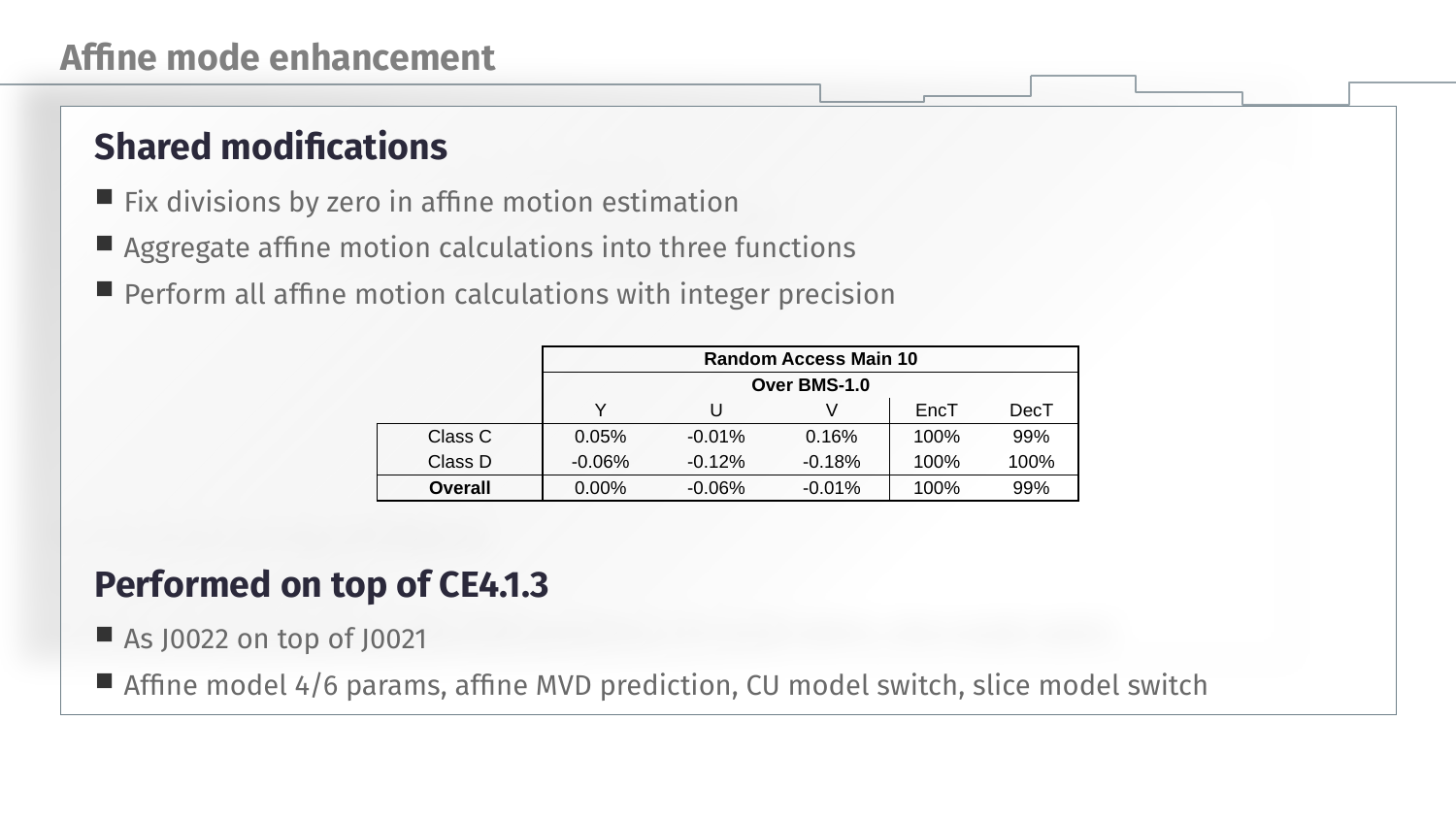

# Affine mode enhancement
Shared modifications
Fix divisions by zero in affine motion estimation
Aggregate affine motion calculations into three functions
Perform all affine motion calculations with integer precision

Performed on top of CE4.1.3
As J0022 on top of J0021
Affine model 4/6 params, affine MVD prediction, CU model switch, slice model switch
|  | Random Access Main 10 |  |  |  |  |
| --- | --- | --- | --- | --- | --- |
|  | Over BMS-1.0 |  |  |  |  |
|  | Y | U | V | EncT | DecT |
| Class C | 0.05% | -0.01% | 0.16% | 100% | 99% |
| Class D | -0.06% | -0.12% | -0.18% | 100% | 100% |
| Overall | 0.00% | -0.06% | -0.01% | 100% | 99% |